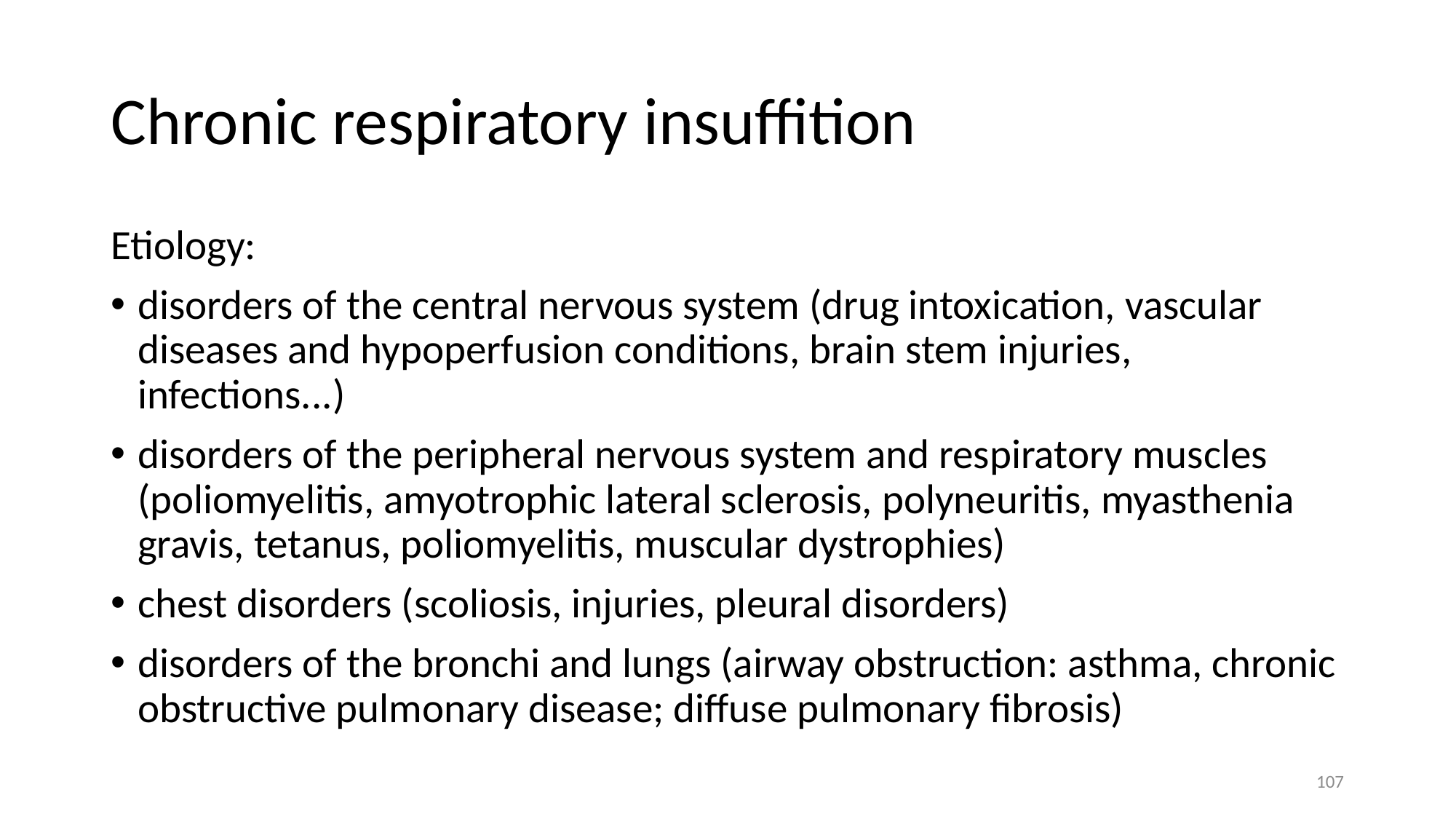

# Chronic respiratory insuffition
Etiology:
disorders of the central nervous system (drug intoxication, vascular diseases and hypoperfusion conditions, brain stem injuries, infections...)
disorders of the peripheral nervous system and respiratory muscles (poliomyelitis, amyotrophic lateral sclerosis, polyneuritis, myasthenia gravis, tetanus, poliomyelitis, muscular dystrophies)
chest disorders (scoliosis, injuries, pleural disorders)
disorders of the bronchi and lungs (airway obstruction: asthma, chronic obstructive pulmonary disease; diffuse pulmonary fibrosis)

107